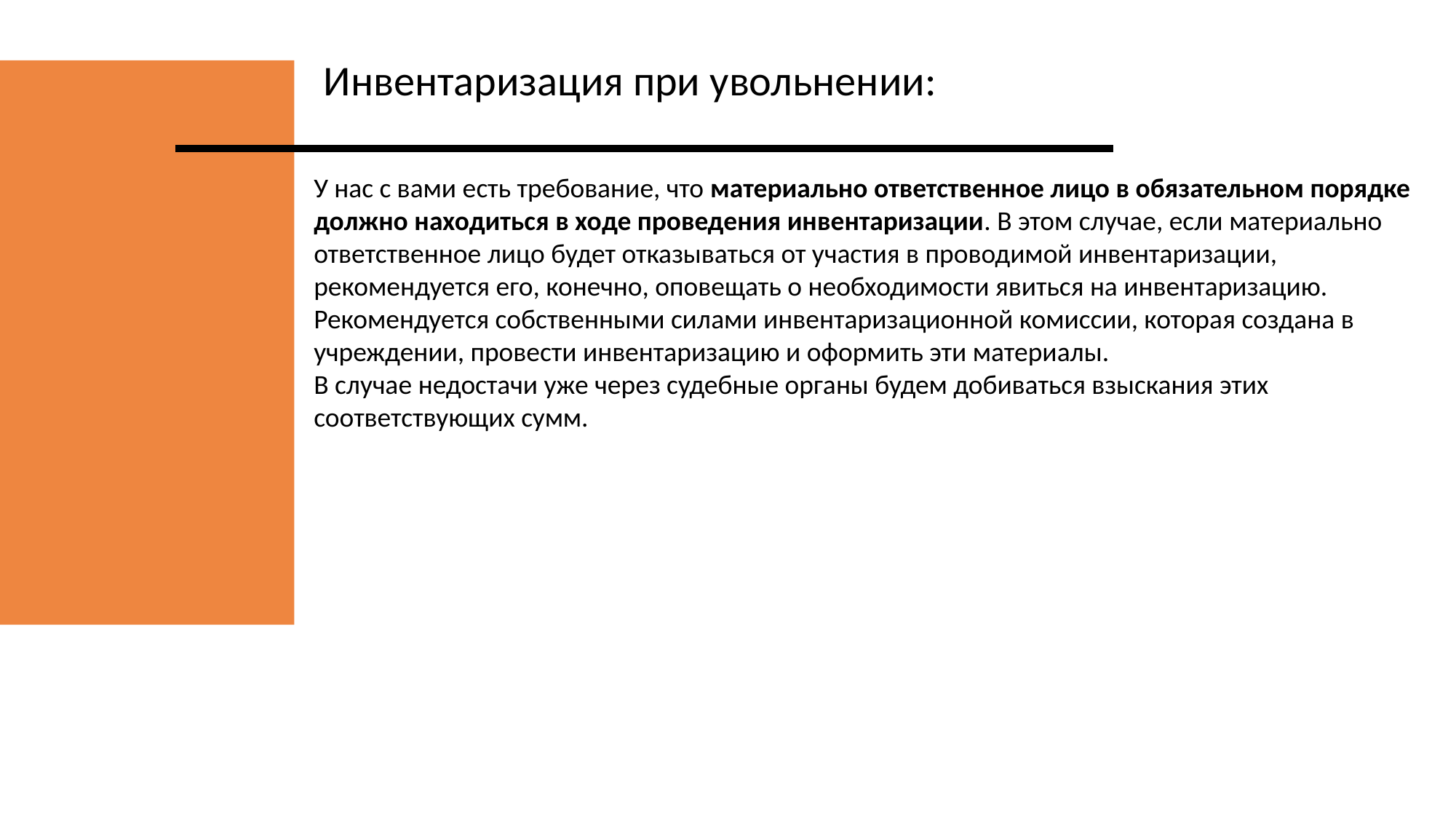

Инвентаризация при увольнении:

У нас с вами есть требование, что материально ответственное лицо в обязательном порядке должно находиться в ходе проведения инвентаризации. В этом случае, если материально ответственное лицо будет отказываться от участия в проводимой инвентаризации, рекомендуется его, конечно, оповещать о необходимости явиться на инвентаризацию. Рекомендуется собственными силами инвентаризационной комиссии, которая создана в учреждении, провести инвентаризацию и оформить эти материалы.
В случае недостачи уже через судебные органы будем добиваться взыскания этих соответствующих сумм.